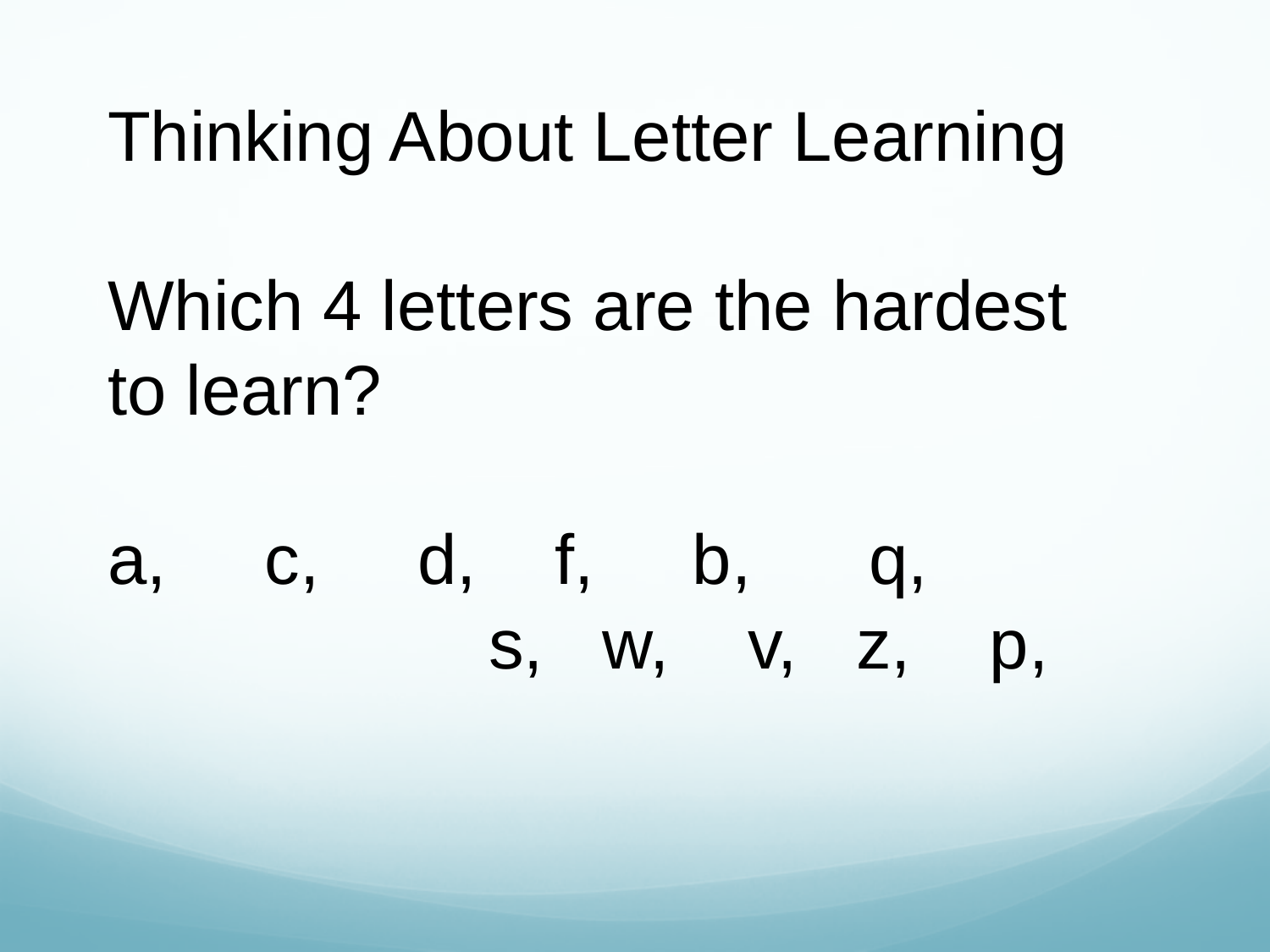

Thinking About Letter Learning

Which 4 letters are the hardest to learn?

a,     c,     d,    f,     b,      q,                    		s,   w,    v,   z,    p,